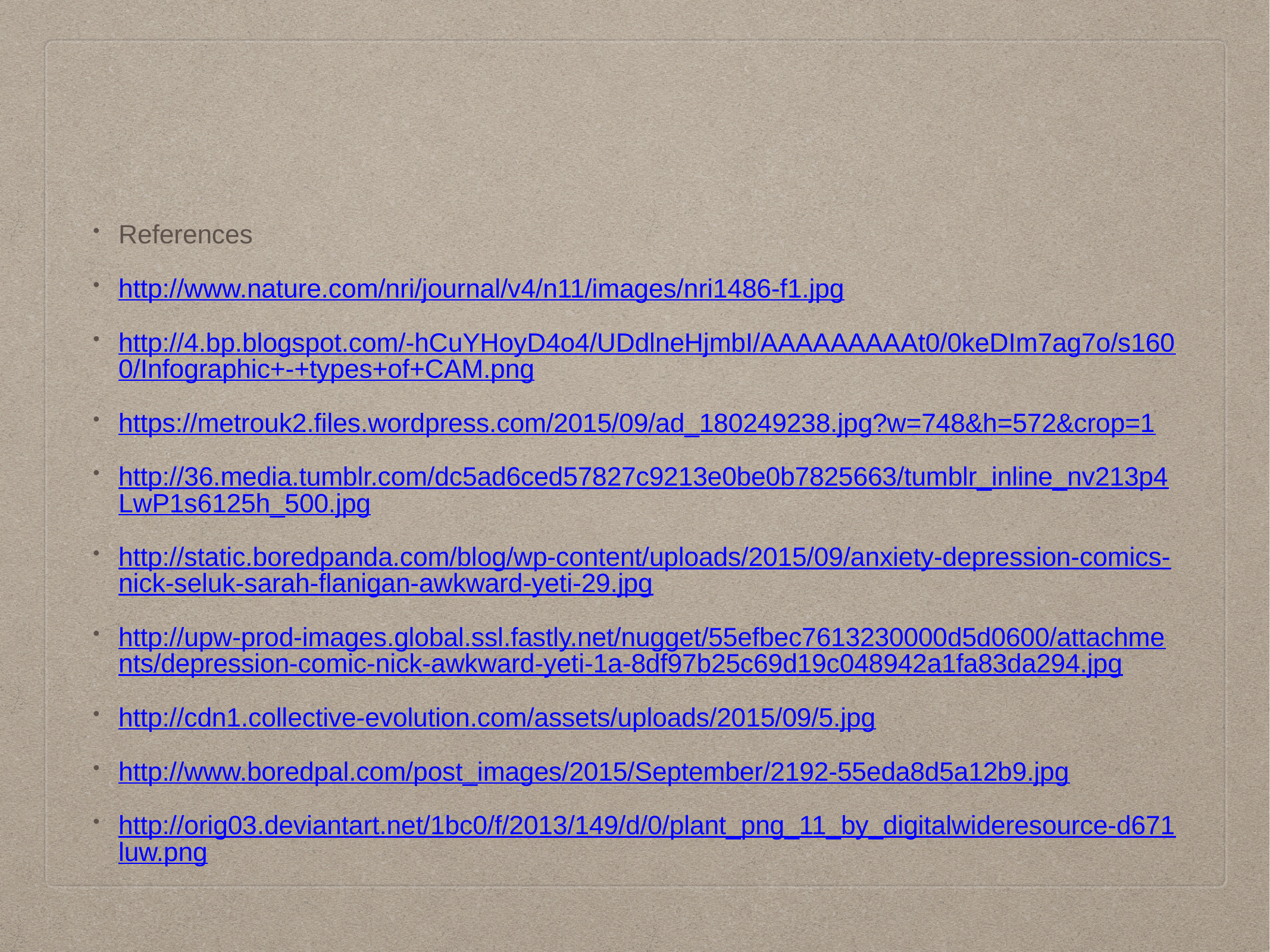

References
http://www.nature.com/nri/journal/v4/n11/images/nri1486-f1.jpg
http://4.bp.blogspot.com/-hCuYHoyD4o4/UDdlneHjmbI/AAAAAAAAAt0/0keDIm7ag7o/s1600/Infographic+-+types+of+CAM.png
https://metrouk2.files.wordpress.com/2015/09/ad_180249238.jpg?w=748&h=572&crop=1
http://36.media.tumblr.com/dc5ad6ced57827c9213e0be0b7825663/tumblr_inline_nv213p4LwP1s6125h_500.jpg
http://static.boredpanda.com/blog/wp-content/uploads/2015/09/anxiety-depression-comics-nick-seluk-sarah-flanigan-awkward-yeti-29.jpg
http://upw-prod-images.global.ssl.fastly.net/nugget/55efbec7613230000d5d0600/attachments/depression-comic-nick-awkward-yeti-1a-8df97b25c69d19c048942a1fa83da294.jpg
http://cdn1.collective-evolution.com/assets/uploads/2015/09/5.jpg
http://www.boredpal.com/post_images/2015/September/2192-55eda8d5a12b9.jpg
http://orig03.deviantart.net/1bc0/f/2013/149/d/0/plant_png_11_by_digitalwideresource-d671luw.png